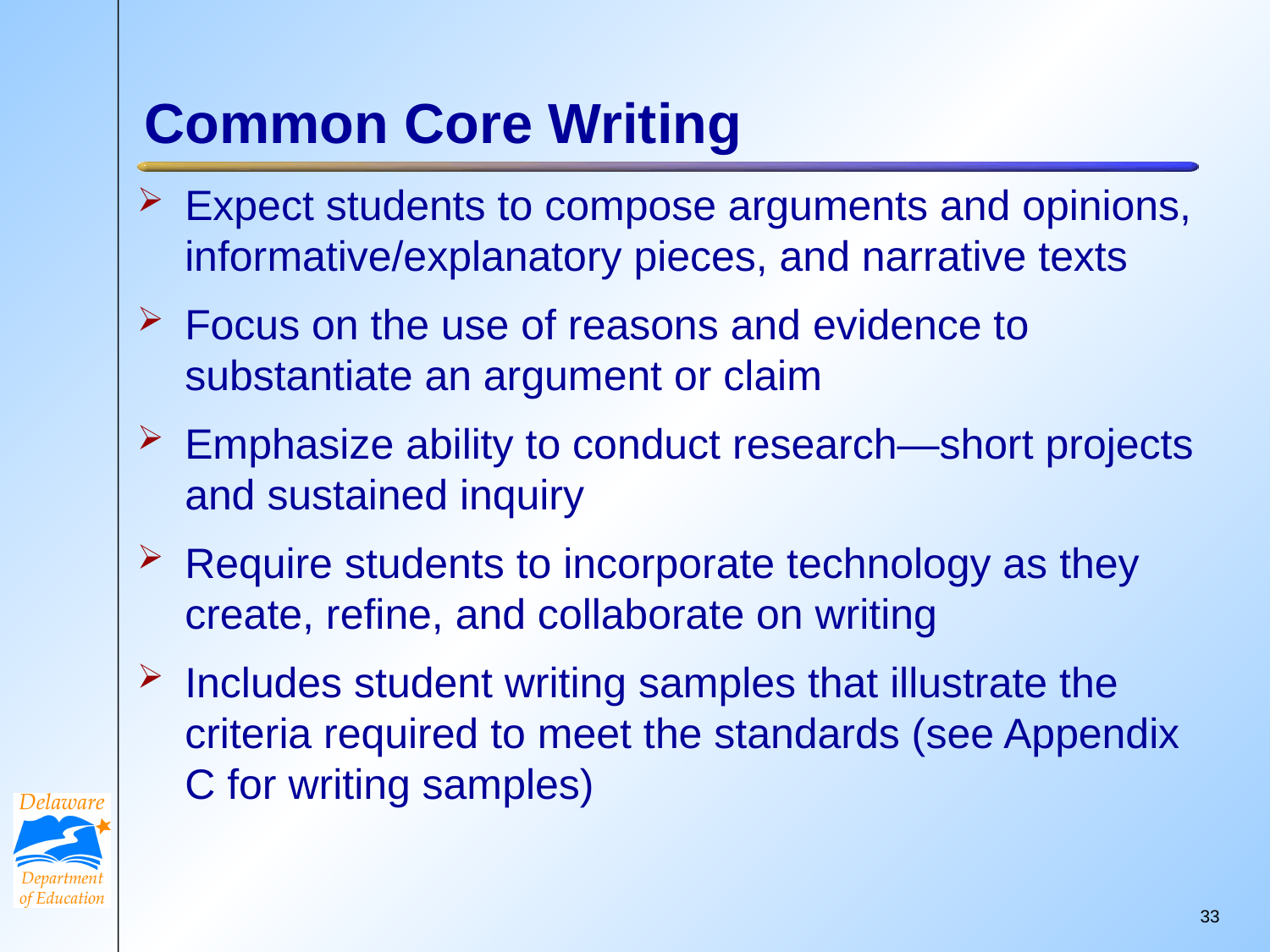

# Common Core Writing
Expect students to compose arguments and opinions, informative/explanatory pieces, and narrative texts
Focus on the use of reasons and evidence to substantiate an argument or claim
Emphasize ability to conduct research—short projects and sustained inquiry
Require students to incorporate technology as they create, refine, and collaborate on writing
Includes student writing samples that illustrate the criteria required to meet the standards (see Appendix C for writing samples)

33